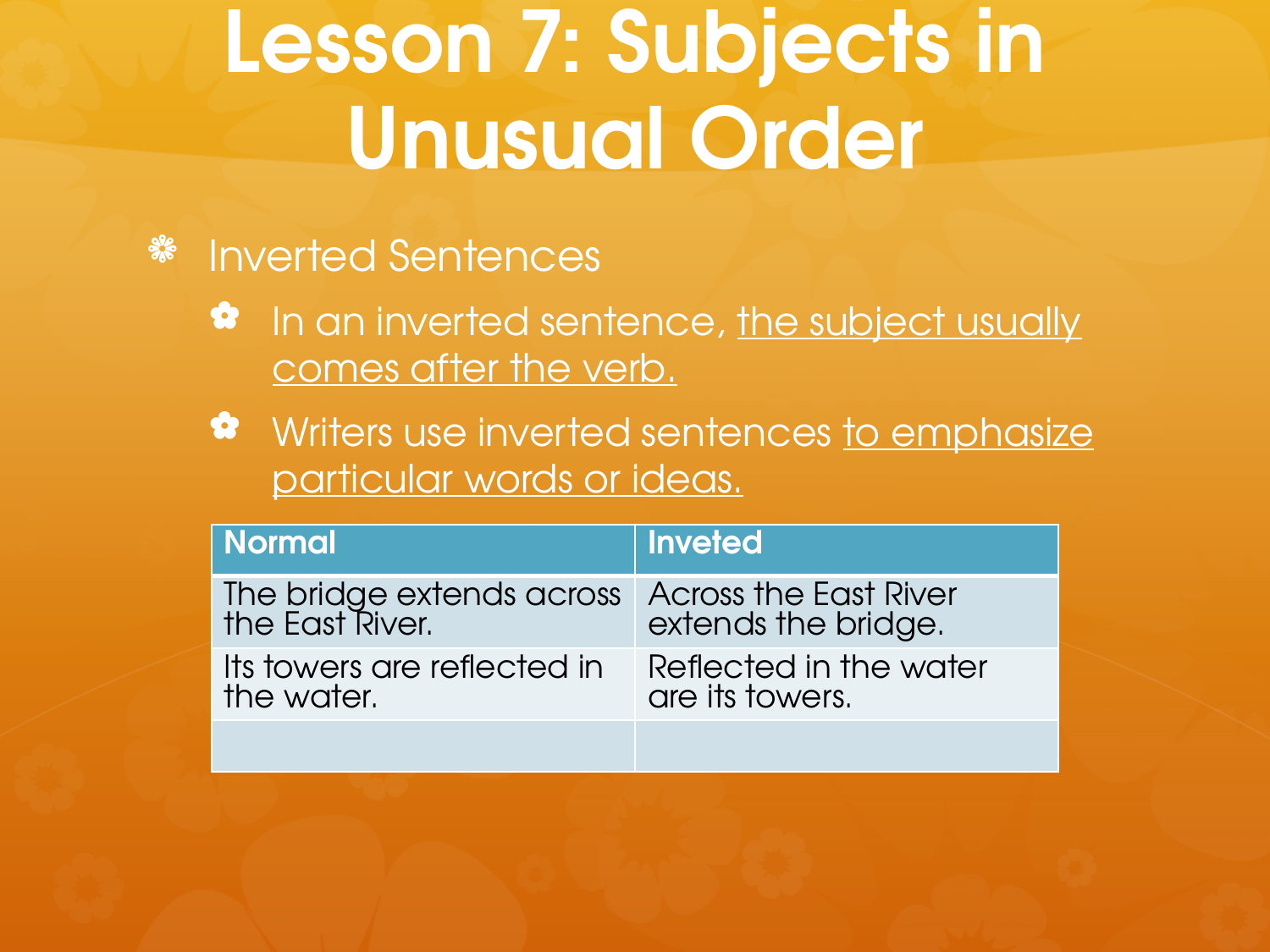

# Lesson 7: Subjects in Unusual Order
Inverted Sentences
In an inverted sentence, the subject usually comes after the verb.
Writers use inverted sentences to emphasize particular words or ideas.

| Normal | Inveted |
| --- | --- |
| The bridge extends across the East River. | Across the East River extends the bridge. |
| Its towers are reflected in the water. | Reflected in the water are its towers. |
|  |  |